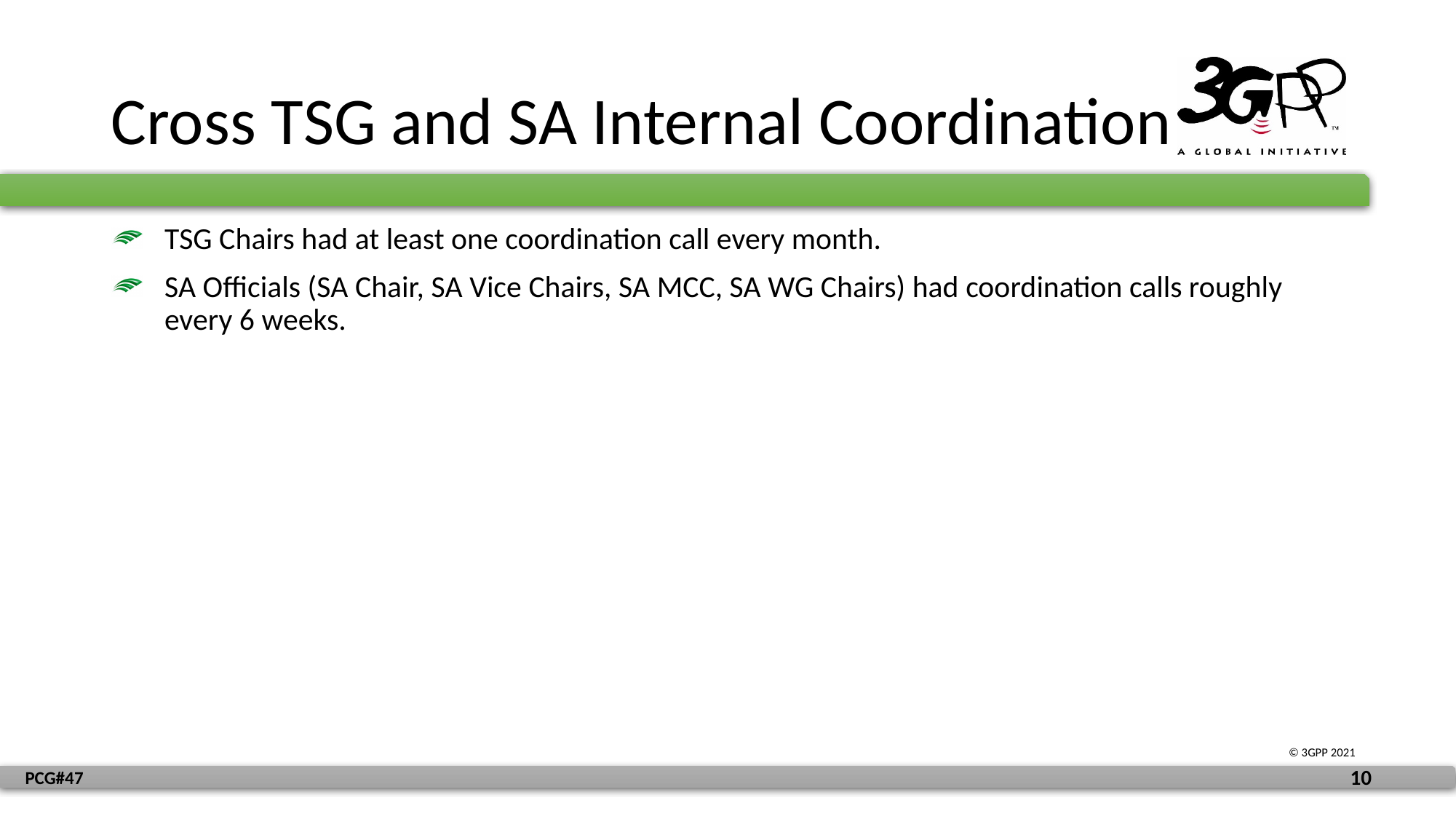

# Cross TSG and SA Internal Coordination
TSG Chairs had at least one coordination call every month.
SA Officials (SA Chair, SA Vice Chairs, SA MCC, SA WG Chairs) had coordination calls roughly every 6 weeks.